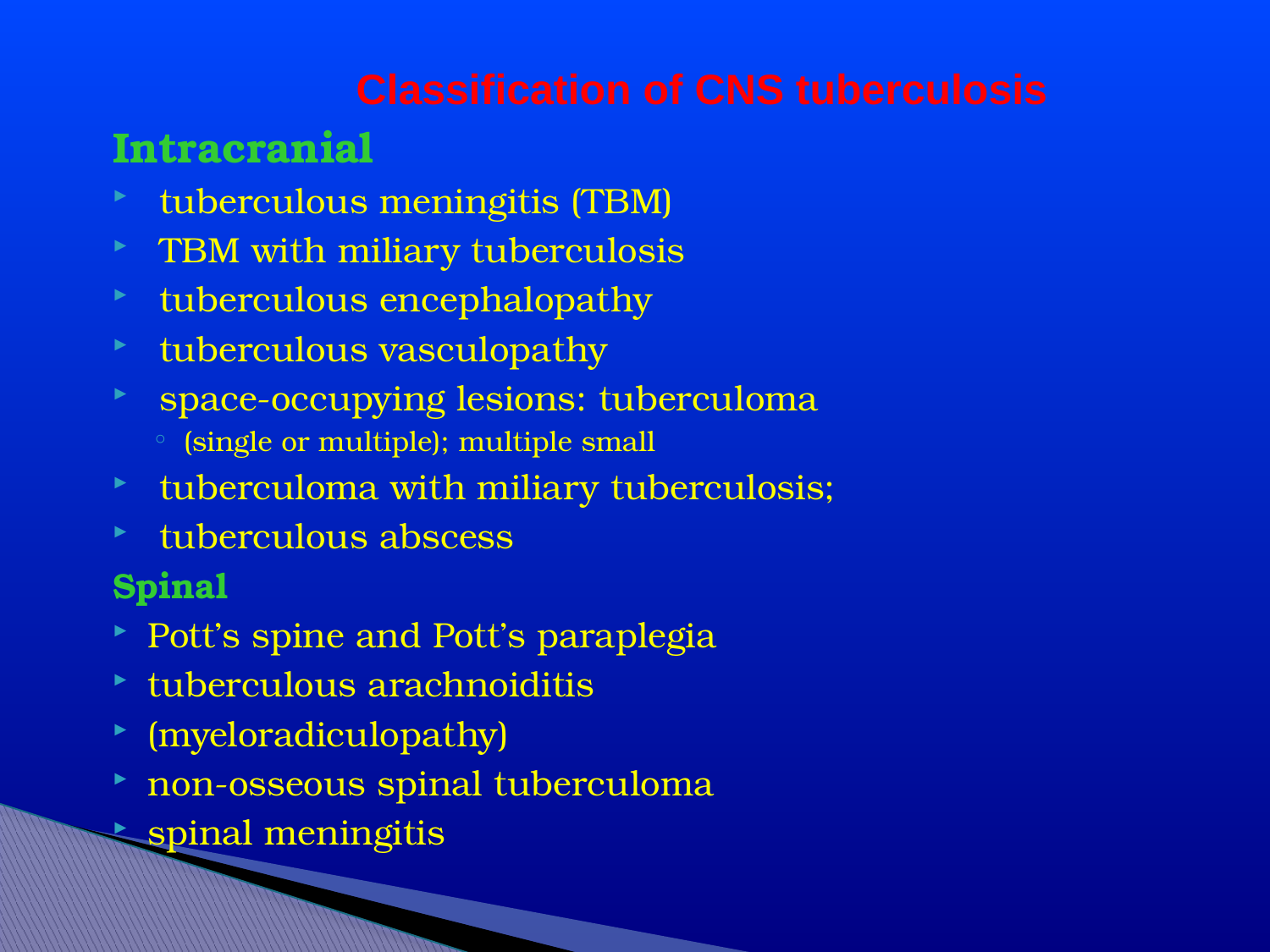

Classification of CNS tuberculosis
Intracranial
 tuberculous meningitis (TBM)
 TBM with miliary tuberculosis
 tuberculous encephalopathy
 tuberculous vasculopathy
 space-occupying lesions: tuberculoma
(single or multiple); multiple small
 tuberculoma with miliary tuberculosis;
 tuberculous abscess
Spinal
Pott’s spine and Pott’s paraplegia
tuberculous arachnoiditis
(myeloradiculopathy)
non-osseous spinal tuberculoma
spinal meningitis